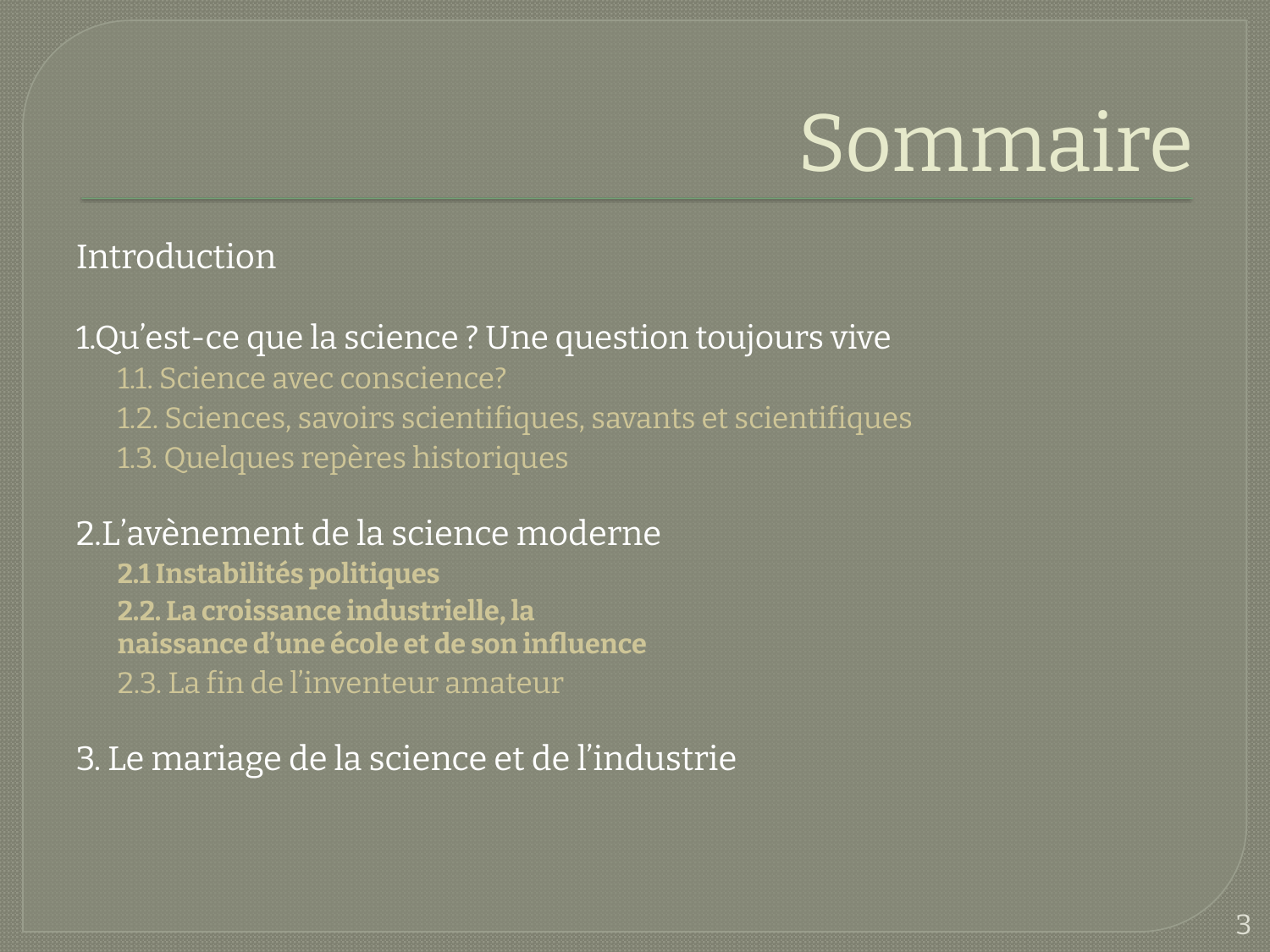

# Sommaire
Introduction

1.Qu’est-ce que la science ? Une question toujours vive
1.1. Science avec conscience?
1.2. Sciences, savoirs scientifiques, savants et scientifiques
1.3. Quelques repères historiques

2.L’avènement de la science moderne
2.1 Instabilités politiques
2.2. La croissance industrielle, la
naissance d’une école et de son influence
2.3. La fin de l’inventeur amateur

3. Le mariage de la science et de l’industrie

3